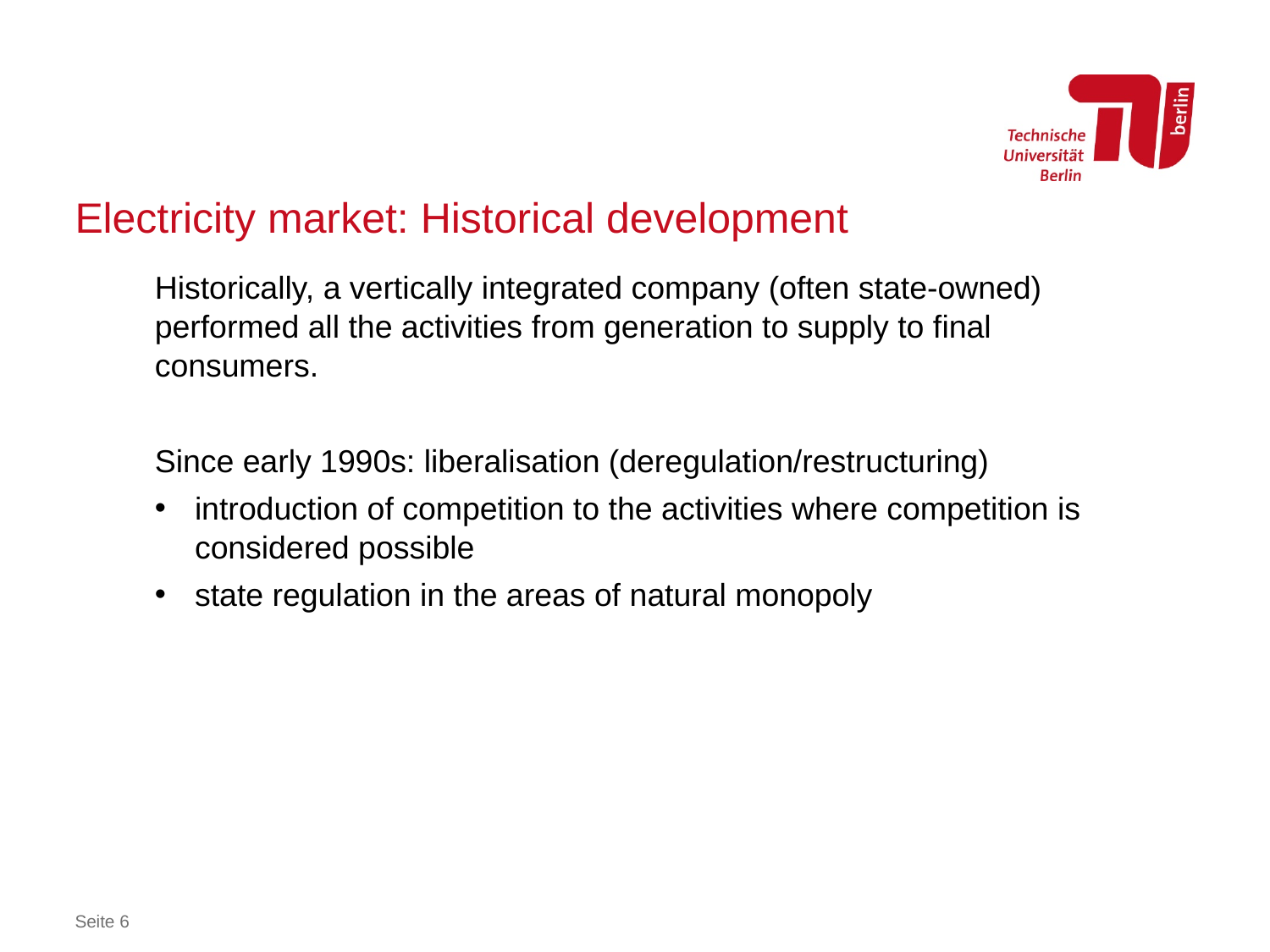

# Electricity market: Historical development
Historically, a vertically integrated company (often state-owned) performed all the activities from generation to supply to final consumers.

Since early 1990s: liberalisation (deregulation/restructuring)
introduction of competition to the activities where competition is considered possible
state regulation in the areas of natural monopoly

Seite 6